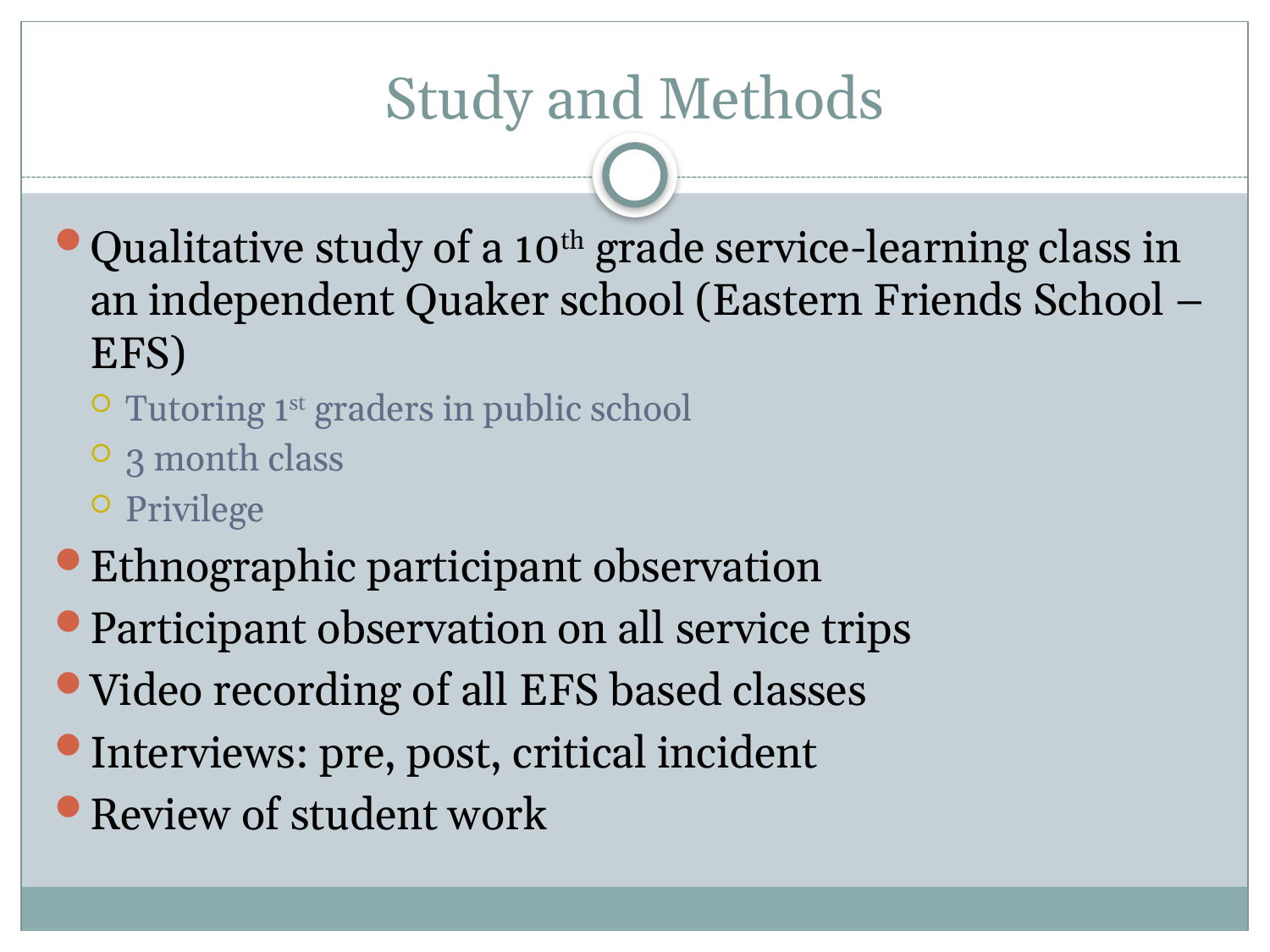

# Study and Methods
Qualitative study of a 10th grade service-learning class in an independent Quaker school (Eastern Friends School – EFS)
Tutoring 1st graders in public school
3 month class
Privilege
Ethnographic participant observation
Participant observation on all service trips
Video recording of all EFS based classes
Interviews: pre, post, critical incident
Review of student work